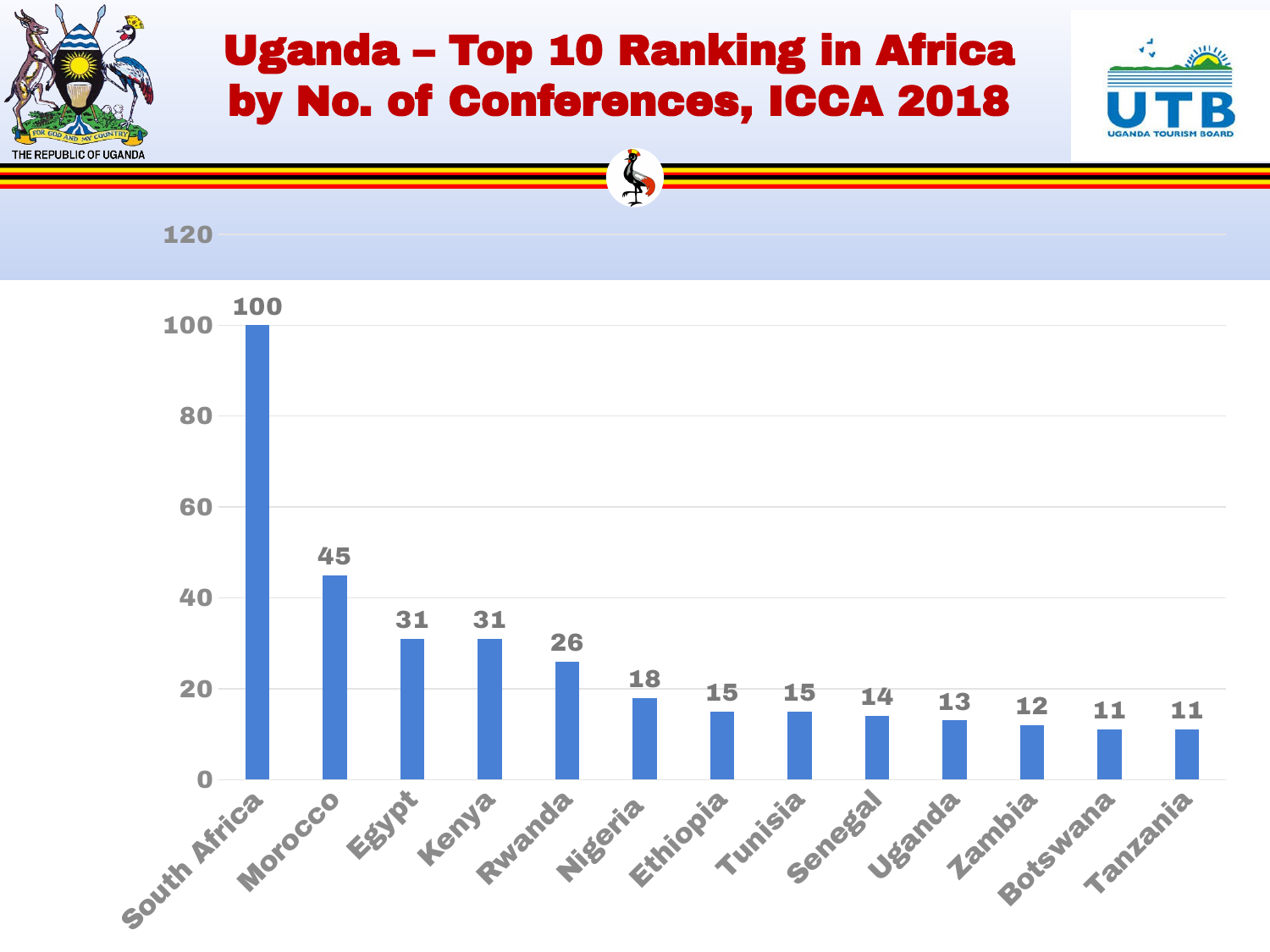

# Uganda – Top 10 Ranking in Africa by No. of Conferences, ICCA 2018

### Chart

| Category |  |
|---|---|
| South Africa | 100.0 |
| Morocco | 45.0 |
| Egypt | 31.0 |
| Kenya | 31.0 |
| Rwanda | 26.0 |
| Nigeria  | 18.0 |
| Ethiopia | 15.0 |
| Tunisia | 15.0 |
| Senegal | 14.0 |
| Uganda | 13.0 |
| Zambia | 12.0 |
| Botswana | 11.0 |
| Tanzania | 11.0 |